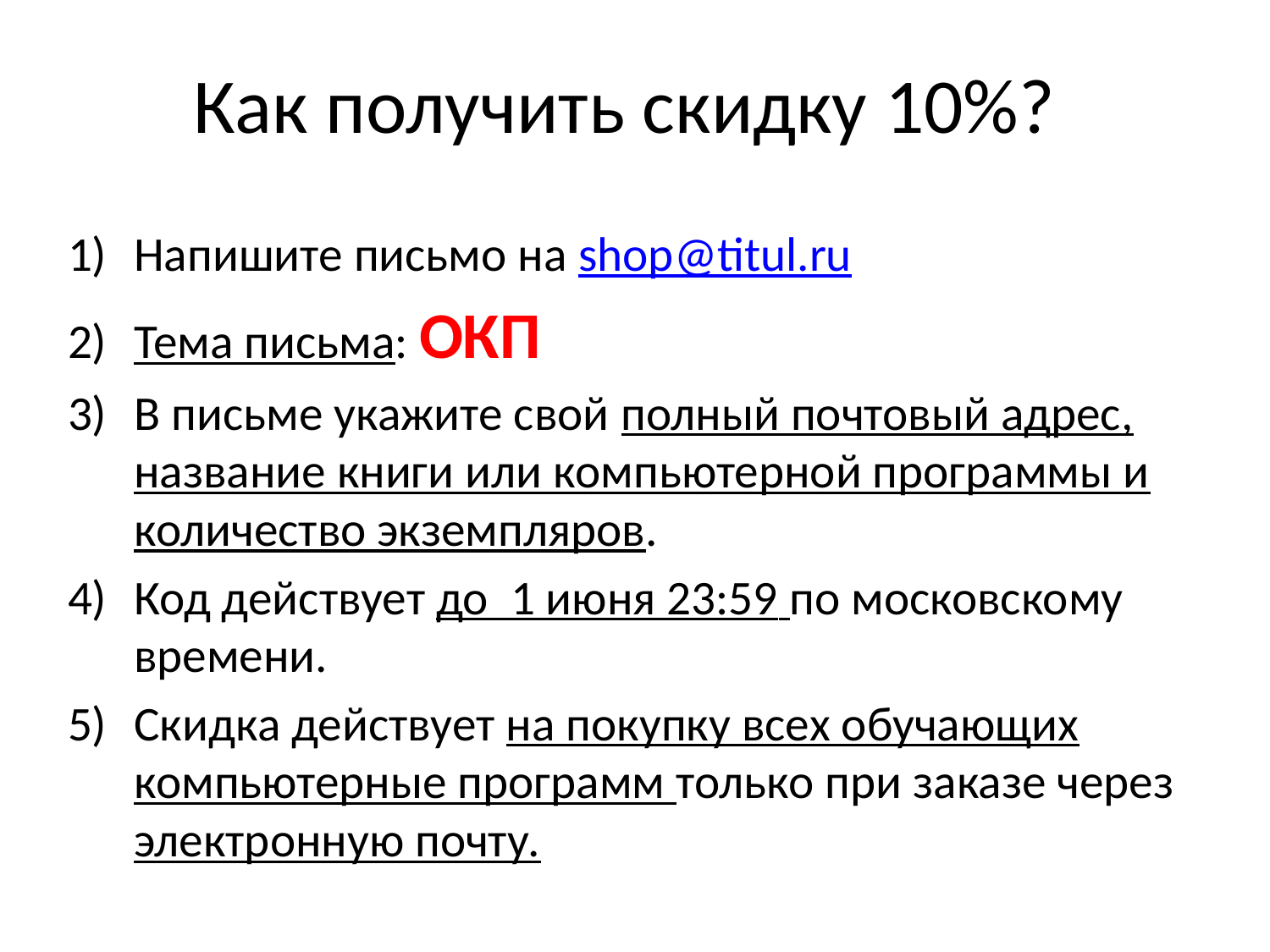

# Как получить скидку 10%?
Напишите письмо на shop@titul.ru
Тема письма: ОКП
В письме укажите свой полный почтовый адрес, название книги или компьютерной программы и количество экземпляров.
Код действует до  1 июня 23:59 по московскому времени.
Скидка действует на покупку всех обучающих компьютерные программ только при заказе через электронную почту.